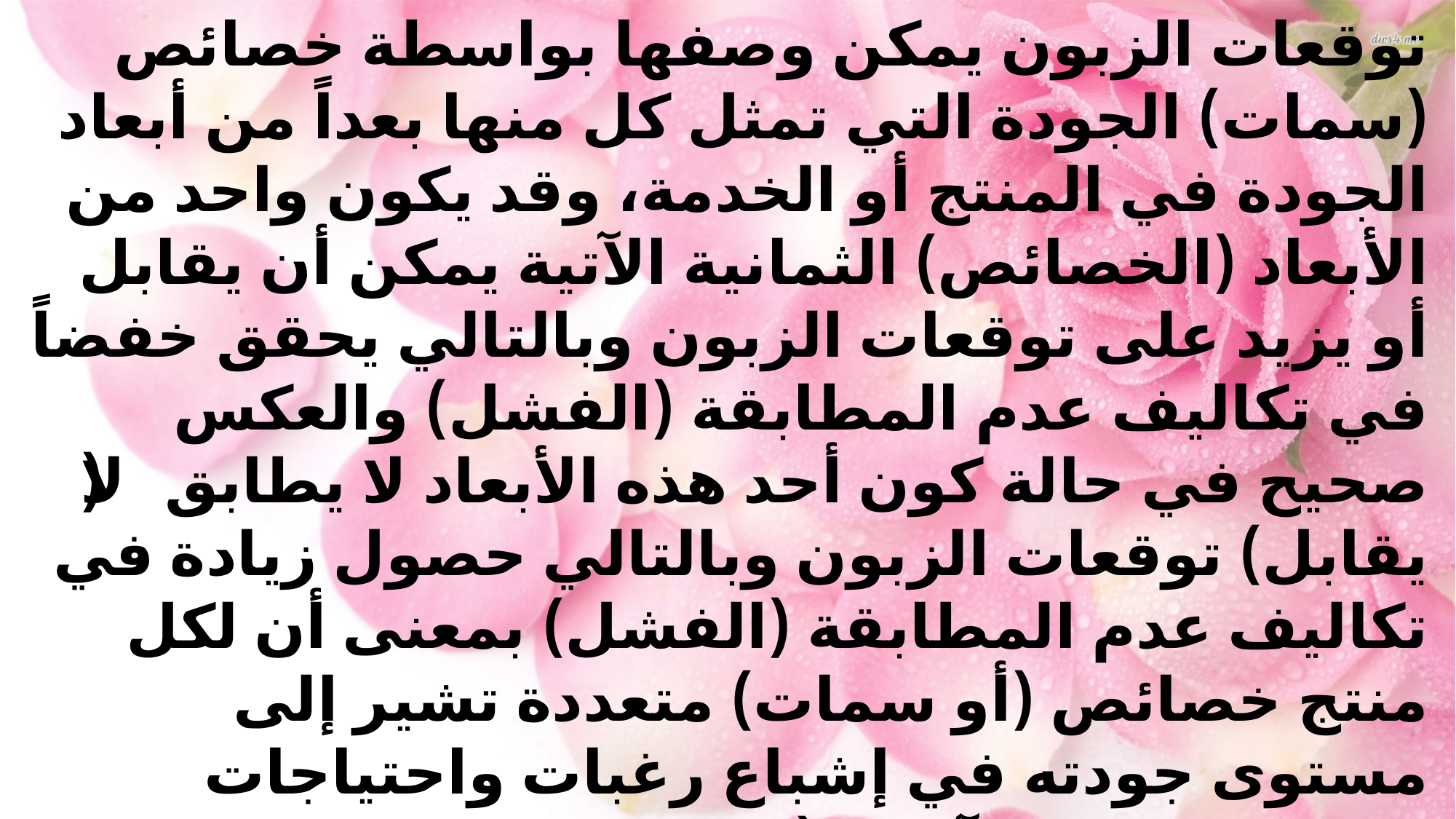

توقعات الزبون يمكن وصفها بواسطة خصائص (سمات) الجودة التي تمثل كل منها بعداً من أبعاد الجودة في المنتج أو الخدمة، وقد يكون واحد من الأبعاد (الخصائص) الثمانية الآتية يمكن أن يقابل أو يزيد على توقعات الزبون وبالتالي يحقق خفضاً في تكاليف عدم المطابقة (الفشل) والعكس صحيح في حالة كون أحد هذه الأبعاد لا يطابق (لا يقابل) توقعات الزبون وبالتالي حصول زيادة في تكاليف عدم المطابقة (الفشل) بمعنى أن لكل منتج خصائص (أو سمات) متعددة تشير إلى مستوى جودته في إشباع رغبات واحتياجات الزبون وهي كالآتي:- (Hansen & Mowen, et. al., 2003; 441)